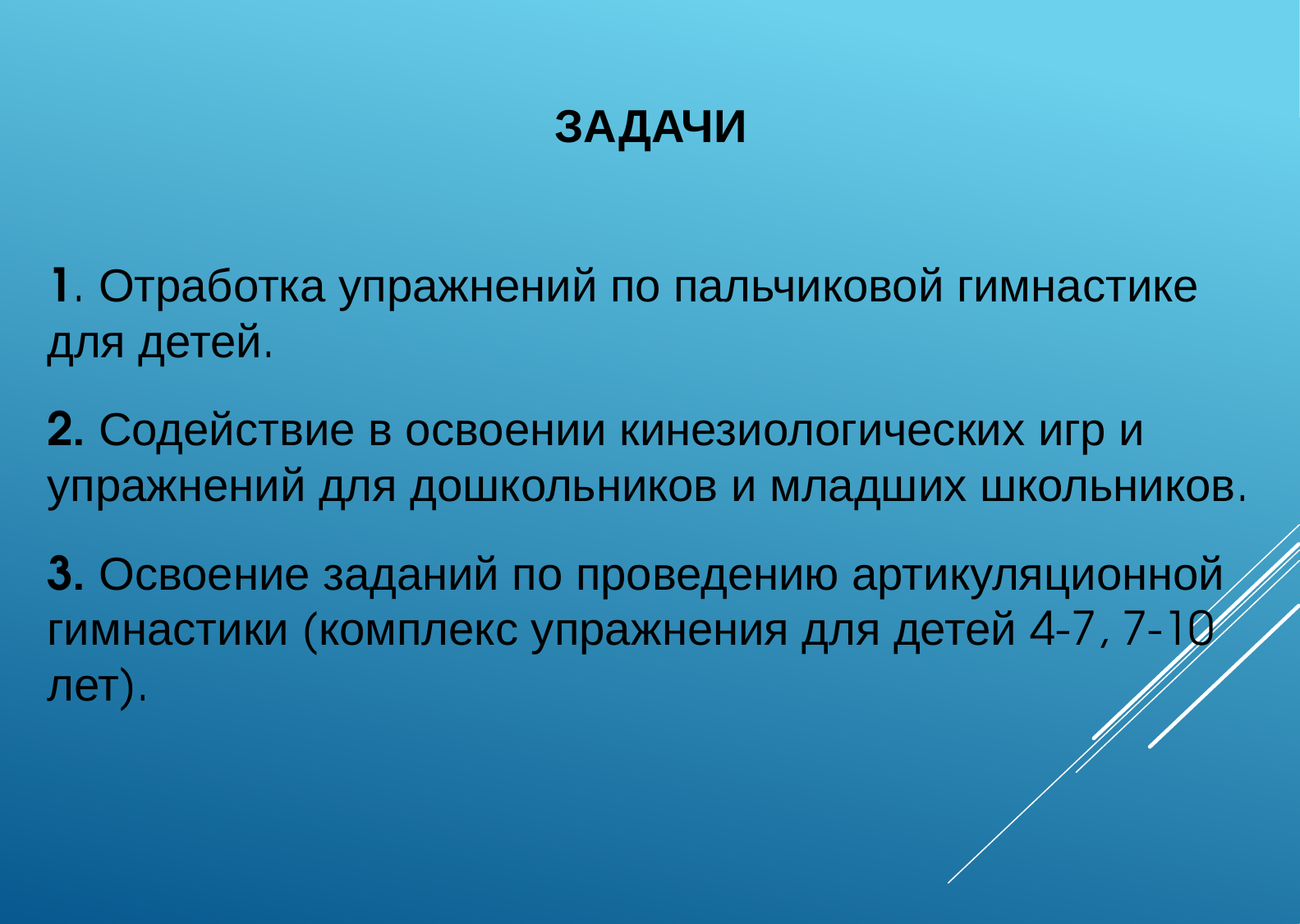

# Задачи
1. Отработка упражнений по пальчиковой гимнастике для детей.

2. Содействие в освоении кинезиологических игр и упражнений для дошкольников и младших школьников.

3. Освоение заданий по проведению артикуляционной гимнастики (комплекс упражнения для детей 4-7, 7-10 лет).